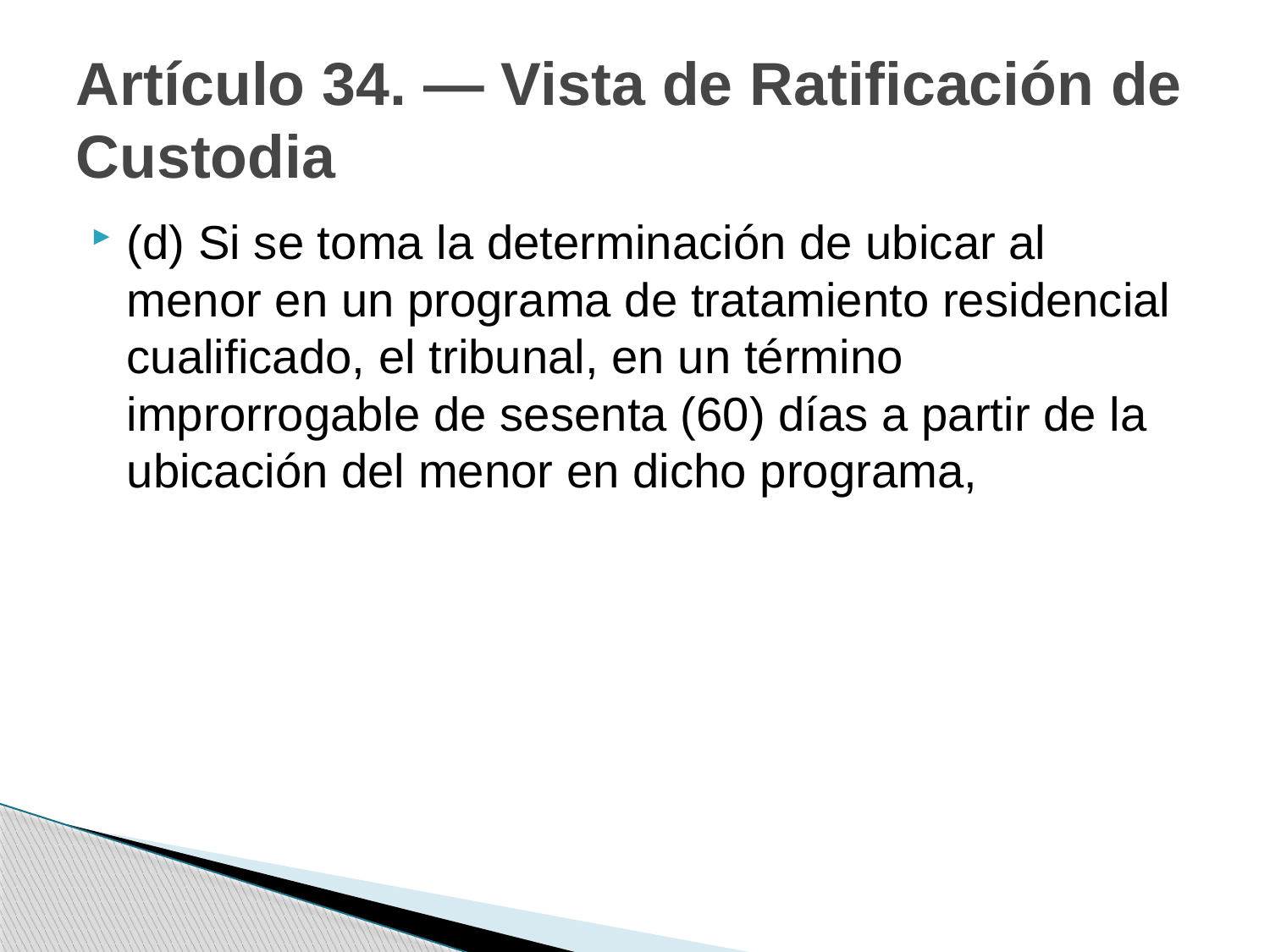

# Artículo 34. — Vista de Ratificación de Custodia
(d) Si se toma la determinación de ubicar al menor en un programa de tratamiento residencial cualificado, el tribunal, en un término improrrogable de sesenta (60) días a partir de la ubicación del menor en dicho programa,